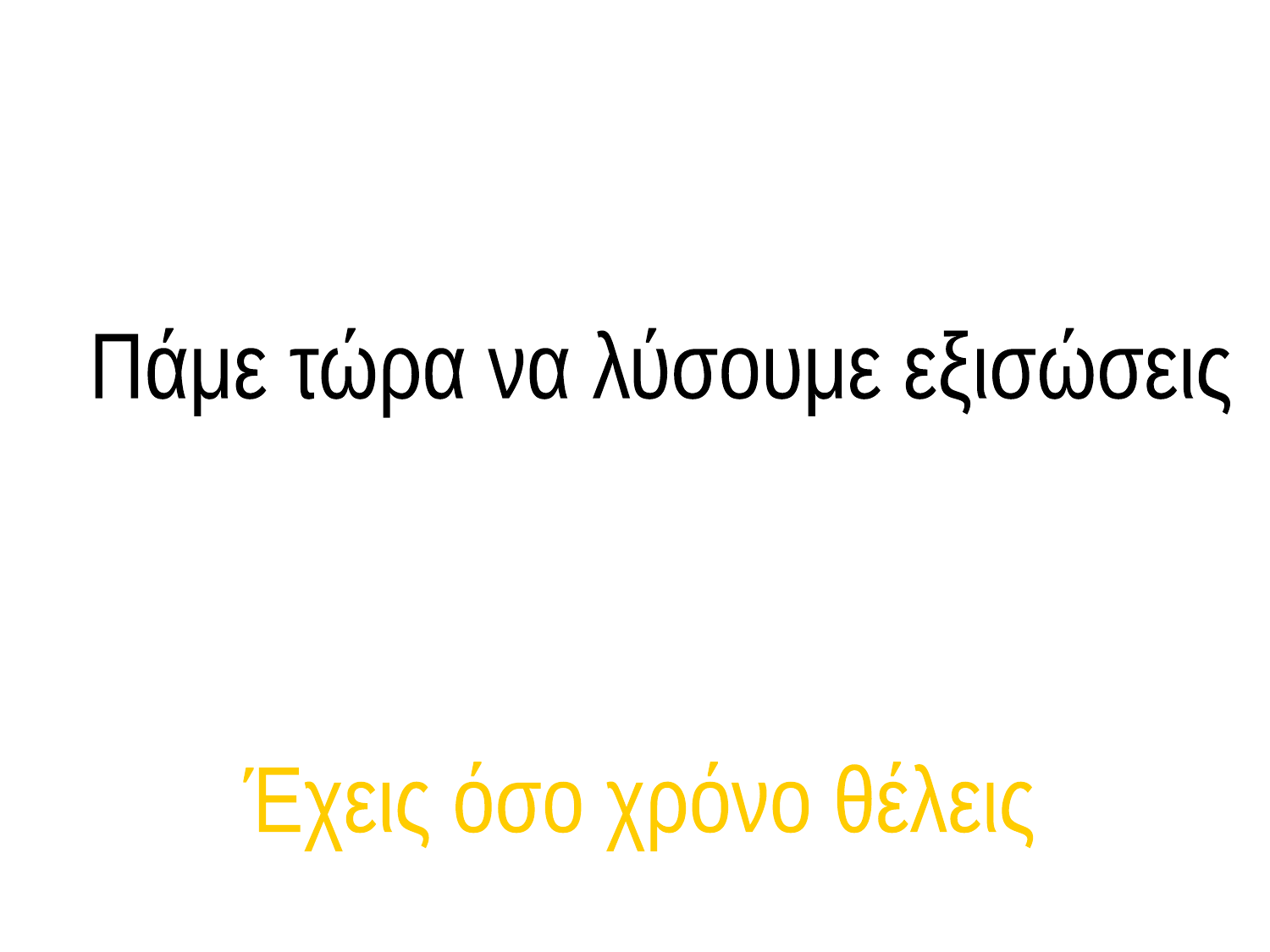

Πάμε τώρα να λύσουμε εξισώσεις
Πάρε μολύβι και χαρτί
για να γράψεις
τις απαντήσεις!
Έχεις όσο χρόνο θέλεις